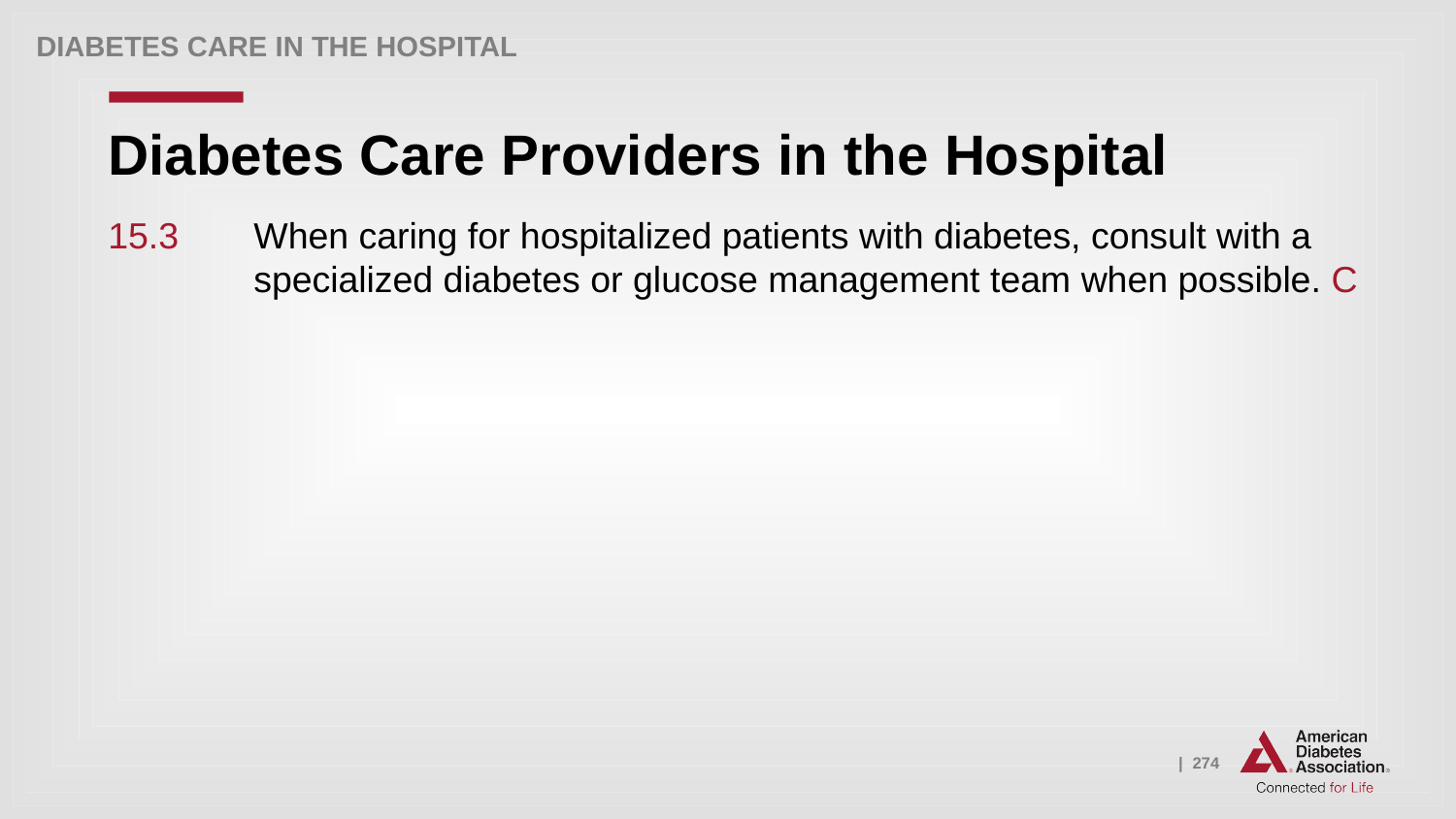

Diabetes Care in the Hospital
# Diabetes Care Providers in the Hospital
15.3 	When caring for hospitalized patients with diabetes, consult with a 	specialized diabetes or glucose management team when possible. C